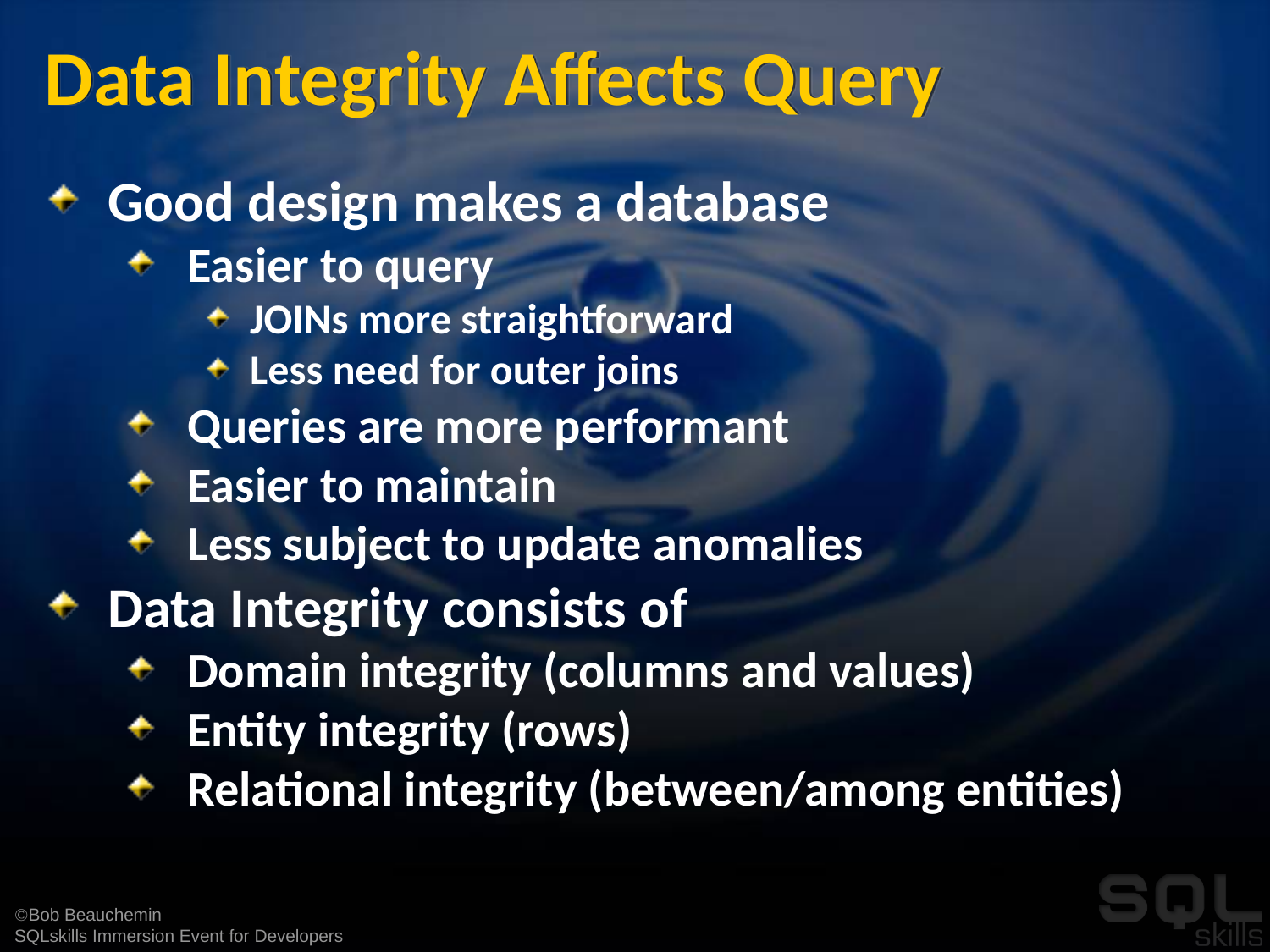

# Data Integrity Affects Query
Good design makes a database
Easier to query
JOINs more straightforward
Less need for outer joins
Queries are more performant
Easier to maintain
Less subject to update anomalies
Data Integrity consists of
Domain integrity (columns and values)
Entity integrity (rows)
Relational integrity (between/among entities)